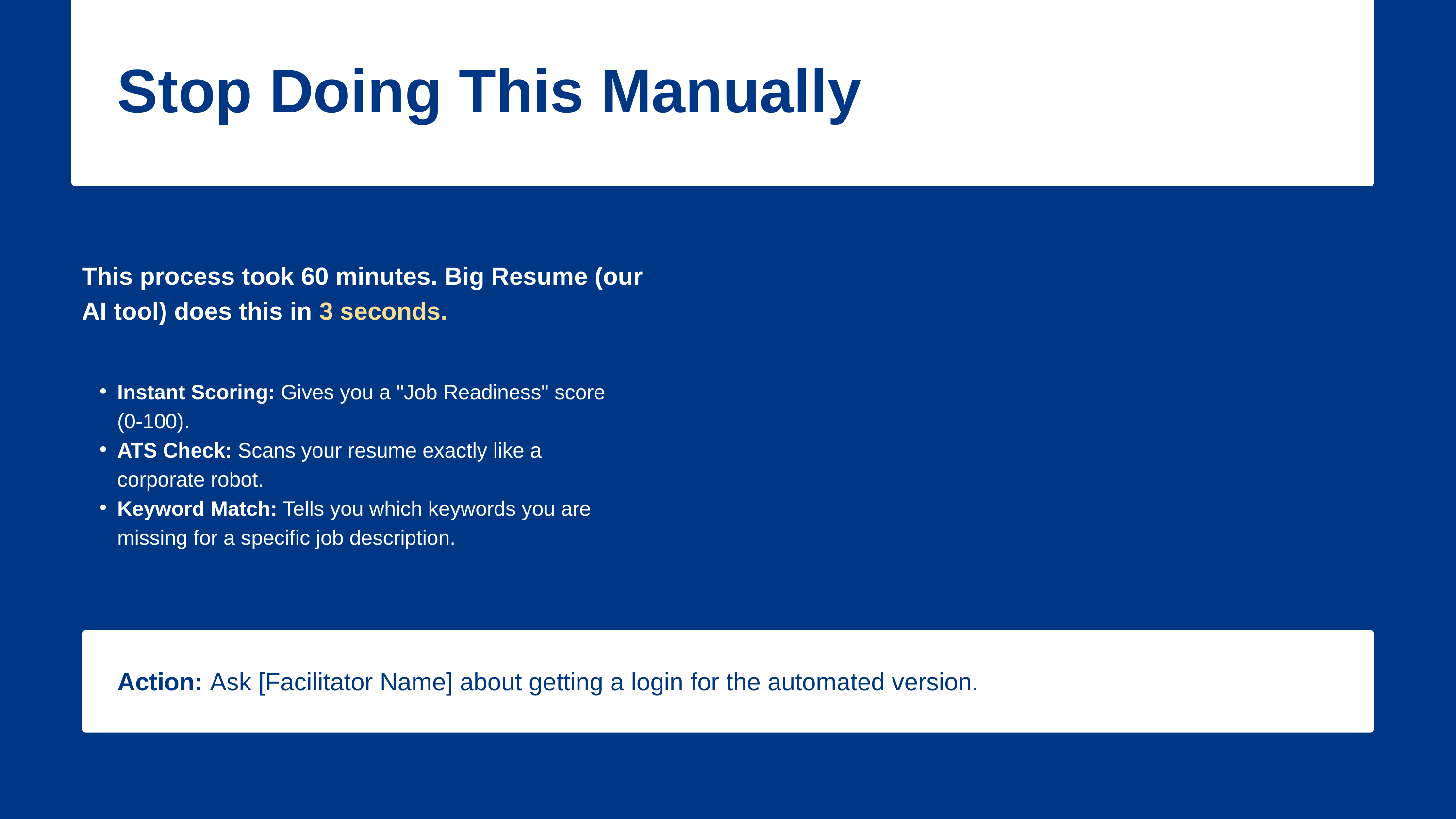

Stop Doing This Manually
This process took 60 minutes. Big Resume (our AI tool) does this in 3 seconds.
Instant Scoring: Gives you a "Job Readiness" score (0-100).
ATS Check: Scans your resume exactly like a corporate robot.
Keyword Match: Tells you which keywords you are missing for a specific job description.

Action: Ask [Facilitator Name] about getting a login for the automated version.